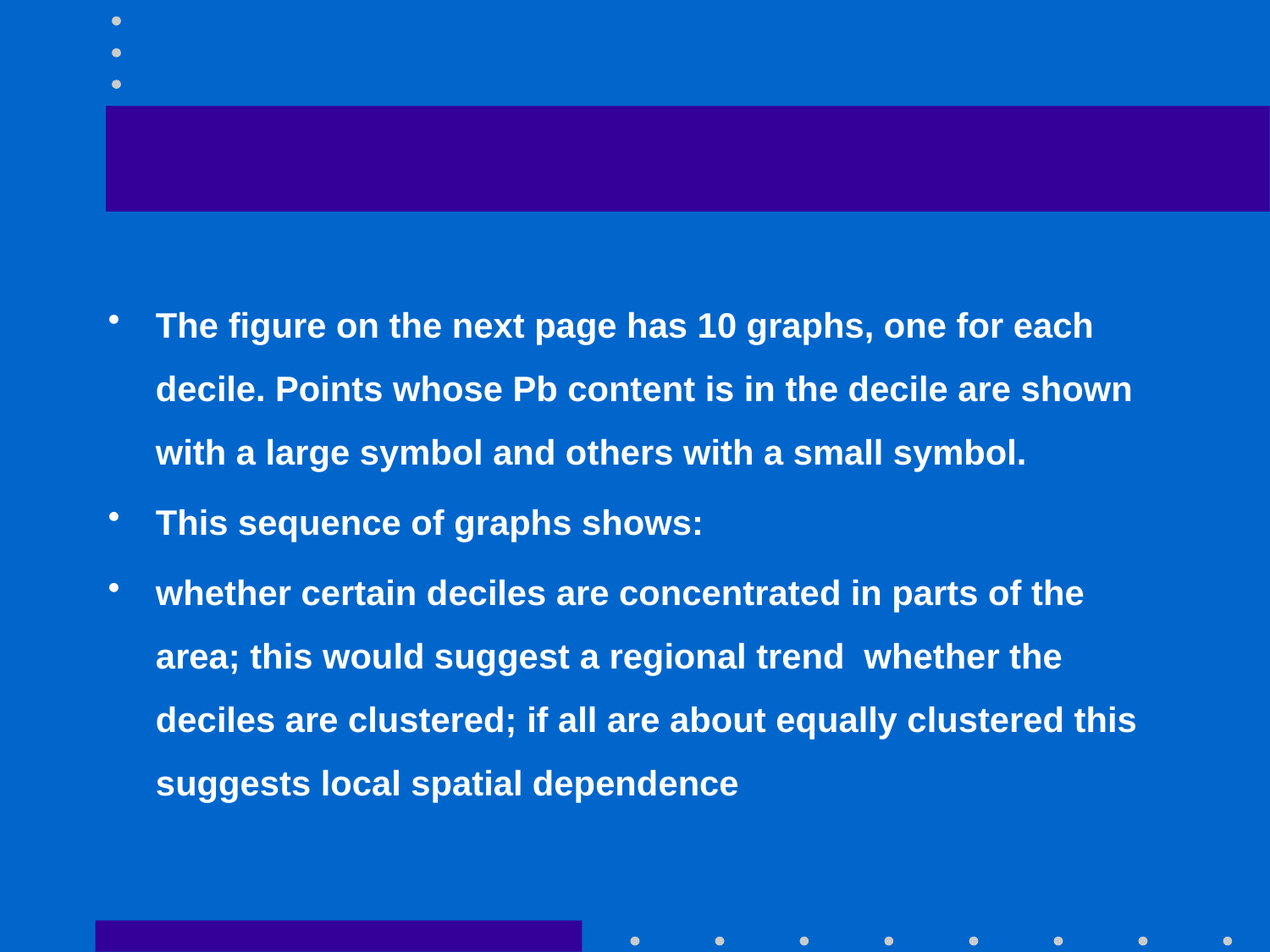

#
The figure on the next page has 10 graphs, one for each decile. Points whose Pb content is in the decile are shown with a large symbol and others with a small symbol.
This sequence of graphs shows:
whether certain deciles are concentrated in parts of the area; this would suggest a regional trend  whether the deciles are clustered; if all are about equally clustered this suggests local spatial dependence